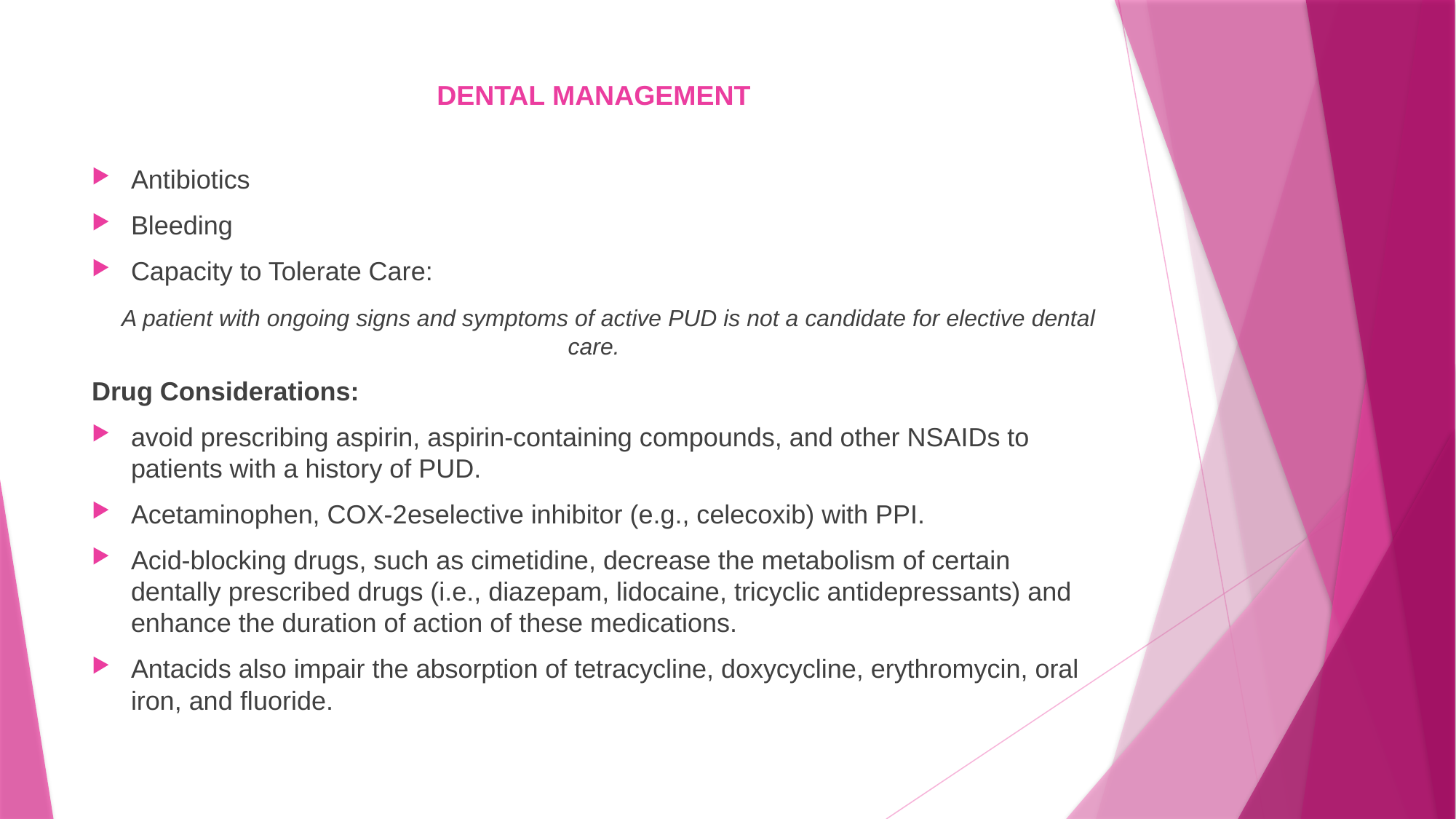

# DENTAL MANAGEMENT
Antibiotics
Bleeding
Capacity to Tolerate Care:
    A patient with ongoing signs and symptoms of active PUD is not a candidate for elective dental care.
Drug Considerations:
avoid prescribing aspirin, aspirin-containing compounds, and other NSAIDs to patients with a history of PUD.
Acetaminophen, COX-2eselective inhibitor (e.g., celecoxib) with PPI.
Acid-blocking drugs, such as cimetidine, decrease the metabolism of certain dentally prescribed drugs (i.e., diazepam, lidocaine, tricyclic antidepressants) and enhance the duration of action of these medications.
Antacids also impair the absorption of tetracycline, doxycycline, erythromycin, oral iron, and fluoride.